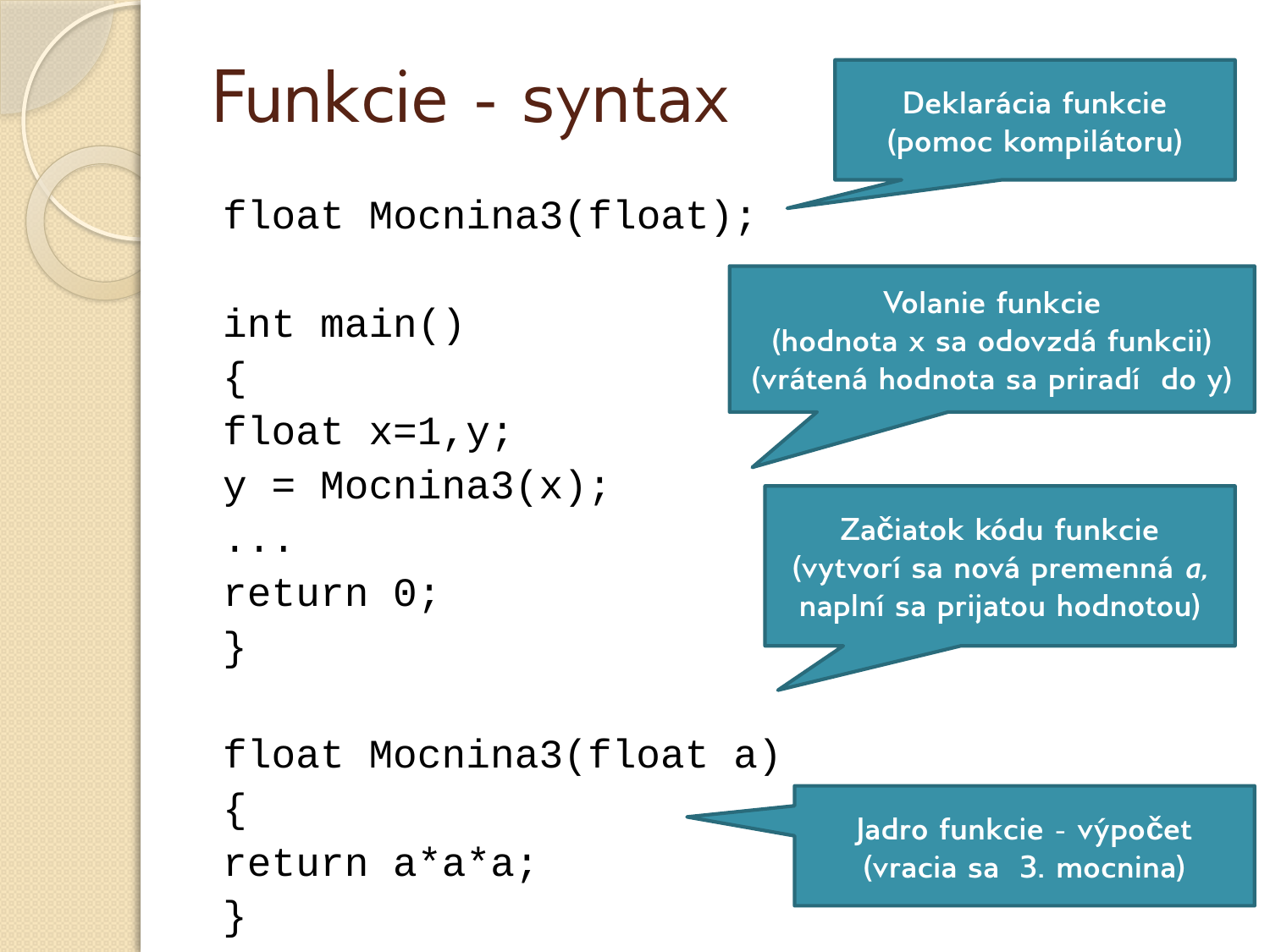

# Funkcie - syntax
Deklarácia funkcie
(pomoc kompilátoru)

float Mocnina3(float);

int main()
{
	float x=1,y;
	y = Mocnina3(x);
	...
	return 0;
}

float Mocnina3(float a)
{
	return a*a*a;
}

Volanie funkcie
(hodnota x sa odovzdá funkcii)
(vrátená hodnota sa priradí  do y)
Začiatok kódu funkcie
(vytvorí sa nová premenná a,
naplní sa prijatou hodnotou)
Jadro funkcie - výpočet
(vracia sa  3. mocnina)